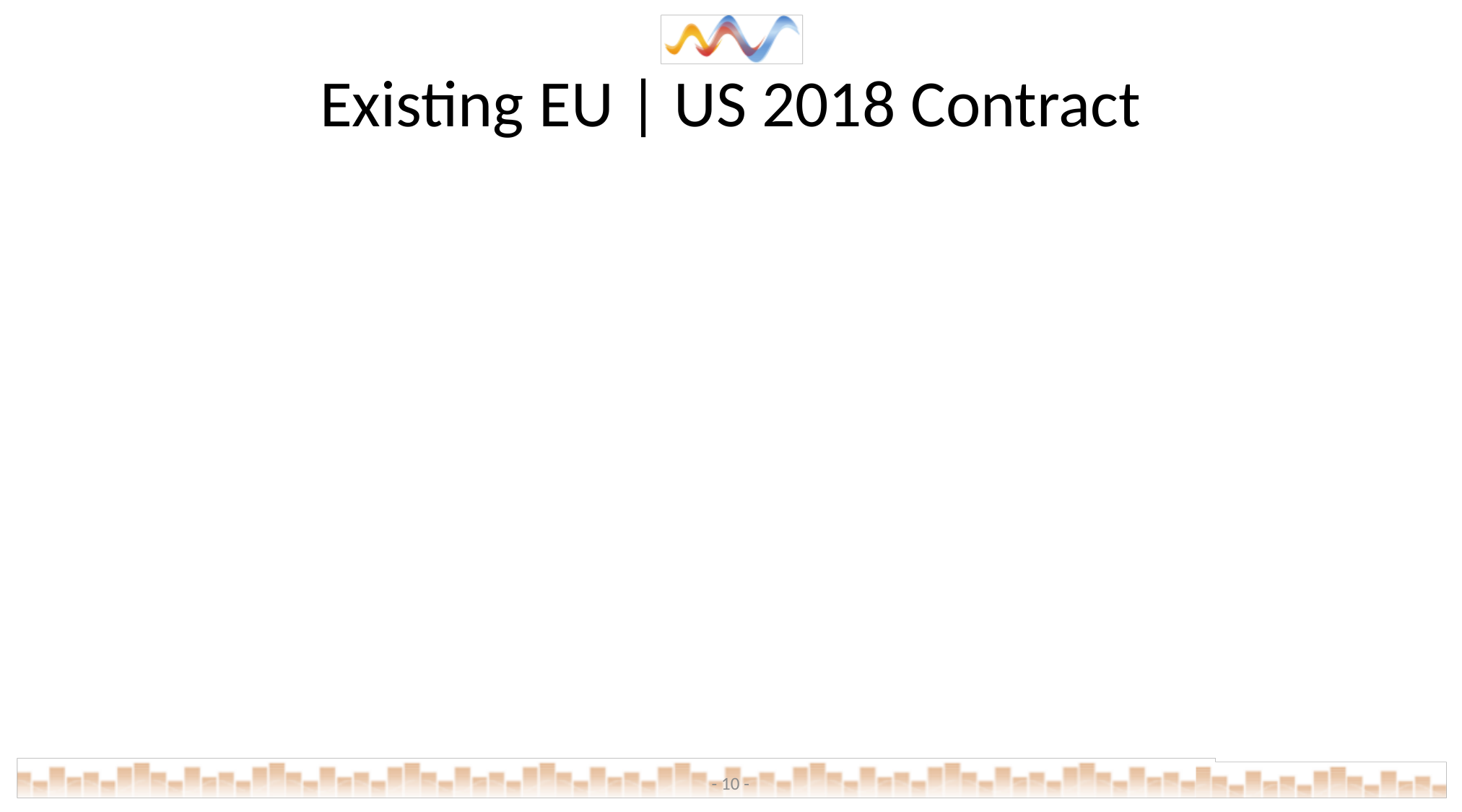

# Existing EU | US 2018 Contract

- 10 -